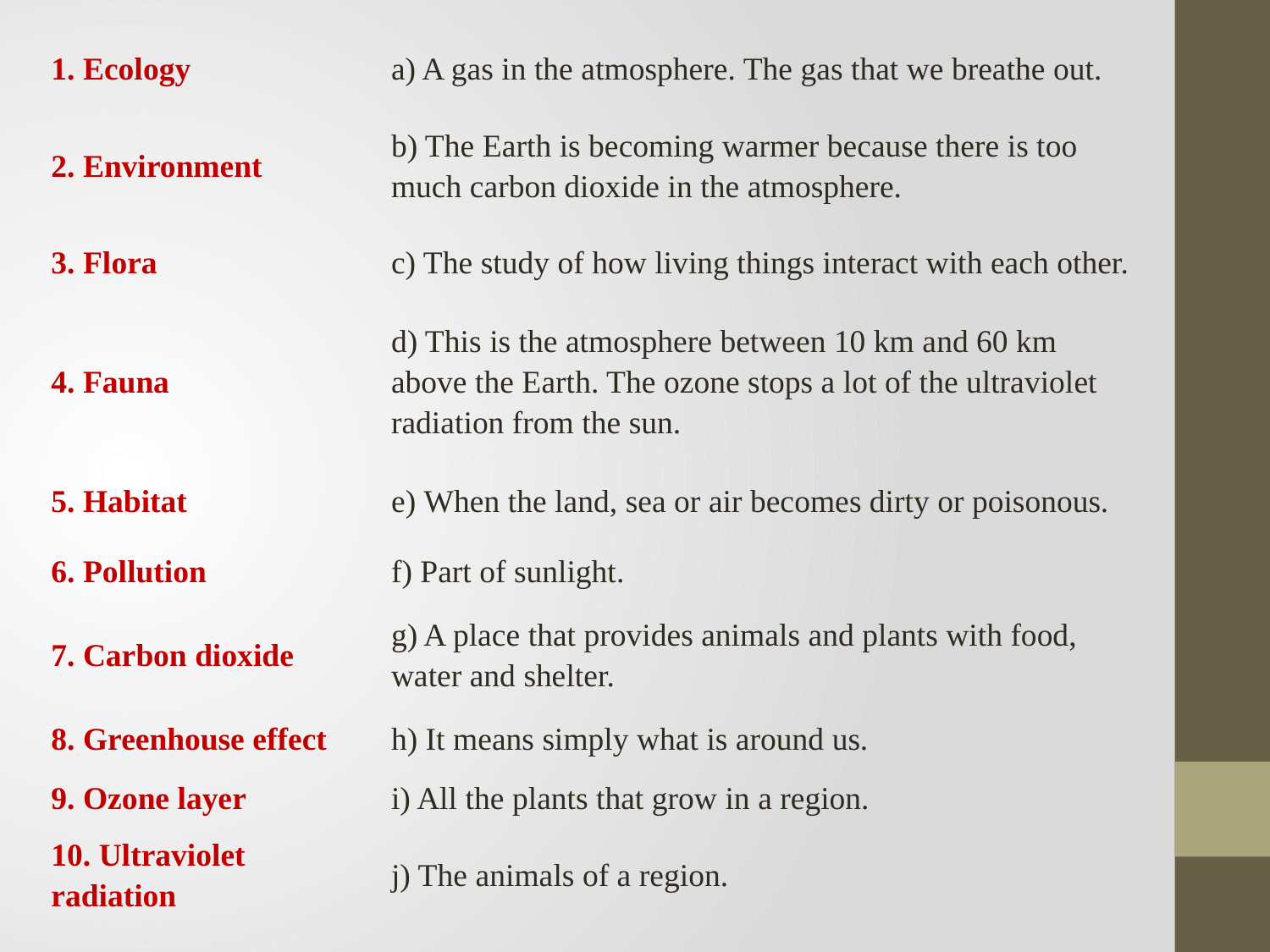

| 1. Ecology | a) A gas in the atmosphere. The gas that we breathe out. |
| --- | --- |
| 2. Environment | b) The Earth is becoming warmer because there is too much carbon dioxide in the atmosphere. |
| 3. Flora | c) The study of how living things interact with each other. |
| 4. Fauna | d) This is the atmosphere between 10 km and 60 km above the Earth. The ozone stops a lot of the ultraviolet radiation from the sun. |
| 5. Habitat | е) When the land, sea or air becomes dirty or poisonous. |
| 6. Pollution | f) Part of sunlight. |
| 7. Carbon dioxide | g) A place that provides animals and plants with food, water and shelter. |
| 8. Greenhouse effect | h) It means simply what is around us. |
| 9. Ozone layer | i) All the plants that grow in a region. |
| 10. Ultraviolet radiation | j) The animals of a region. |